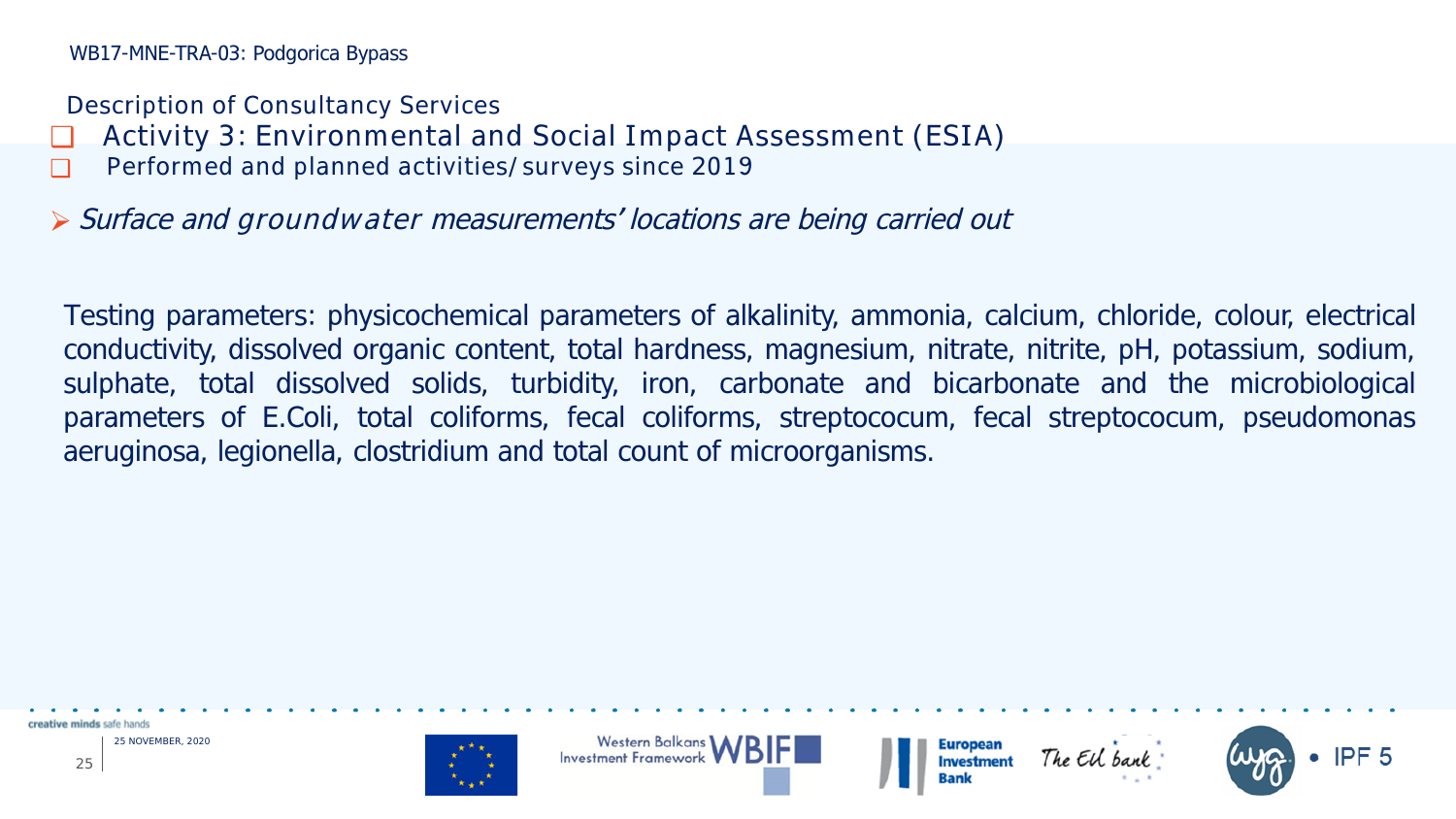

WB17-MNE-TRA-03: Podgorica Bypass
# Description of Consultancy Services
   Activity 3: Environmental and Social Impact Assessment (ESIA)
    Performed and planned activities/surveys since 2019

Surface and groundwater measurements’ locations are being carried out

Testing parameters: physicochemical parameters of alkalinity, ammonia, calcium, chloride, colour, electrical conductivity, dissolved organic content, total hardness, magnesium, nitrate, nitrite, pH, potassium, sodium, sulphate, total dissolved solids, turbidity, iron, carbonate and bicarbonate and the microbiological parameters of E.Coli, total coliforms, fecal coliforms, streptococum, fecal streptococum, pseudomonas aeruginosa, legionella, clostridium and total count of microorganisms.
25
25 NOVEMBER, 2020